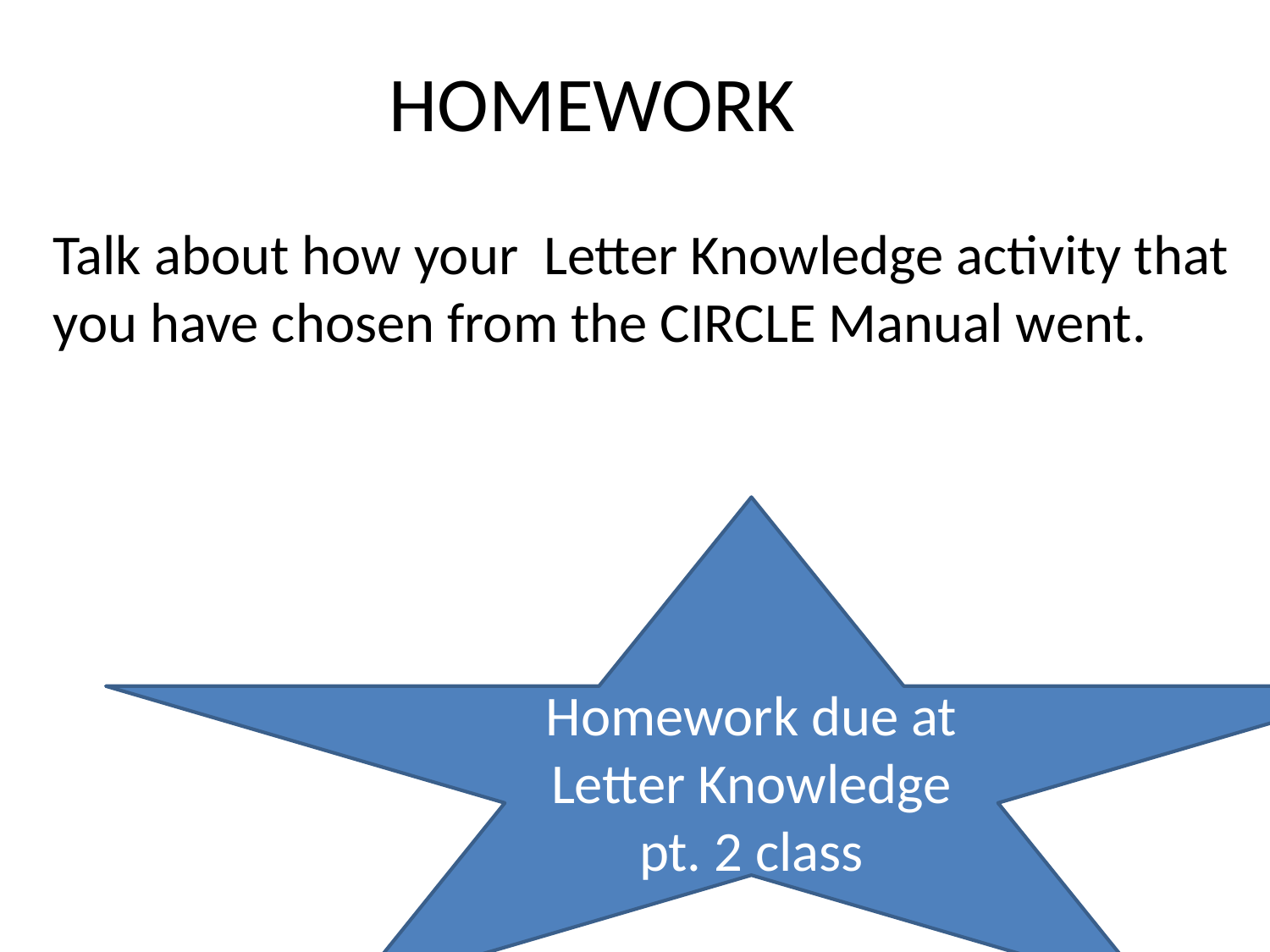

# HOMEWORK
Talk about how your  Letter Knowledge activity that you have chosen from the CIRCLE Manual went.
Homework due at Letter Knowledge pt. 2 class